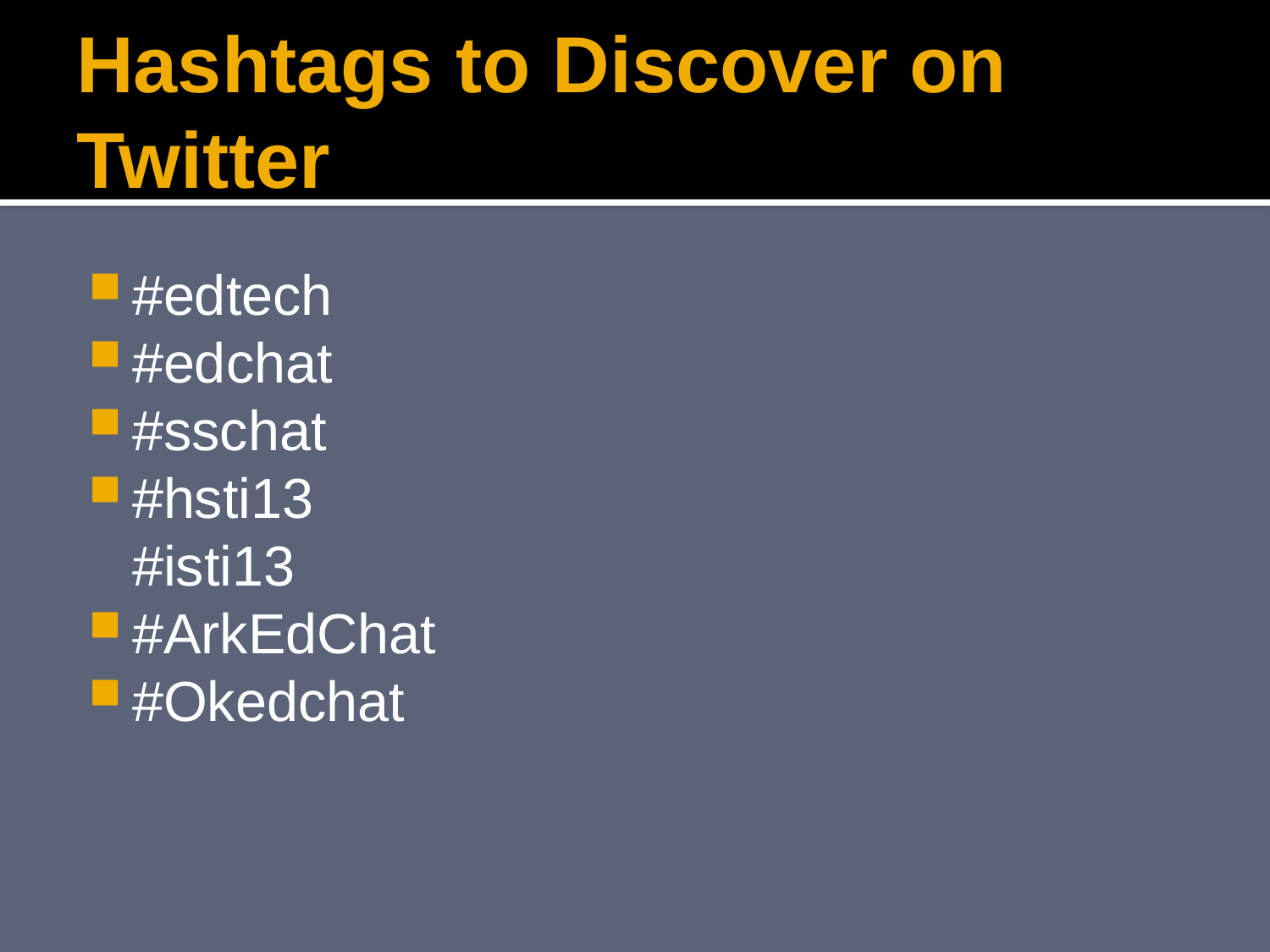

# Hashtags to Discover on Twitter
#edtech
#edchat
#sschat
#hsti13
#isti13
#ArkEdChat
#Okedchat